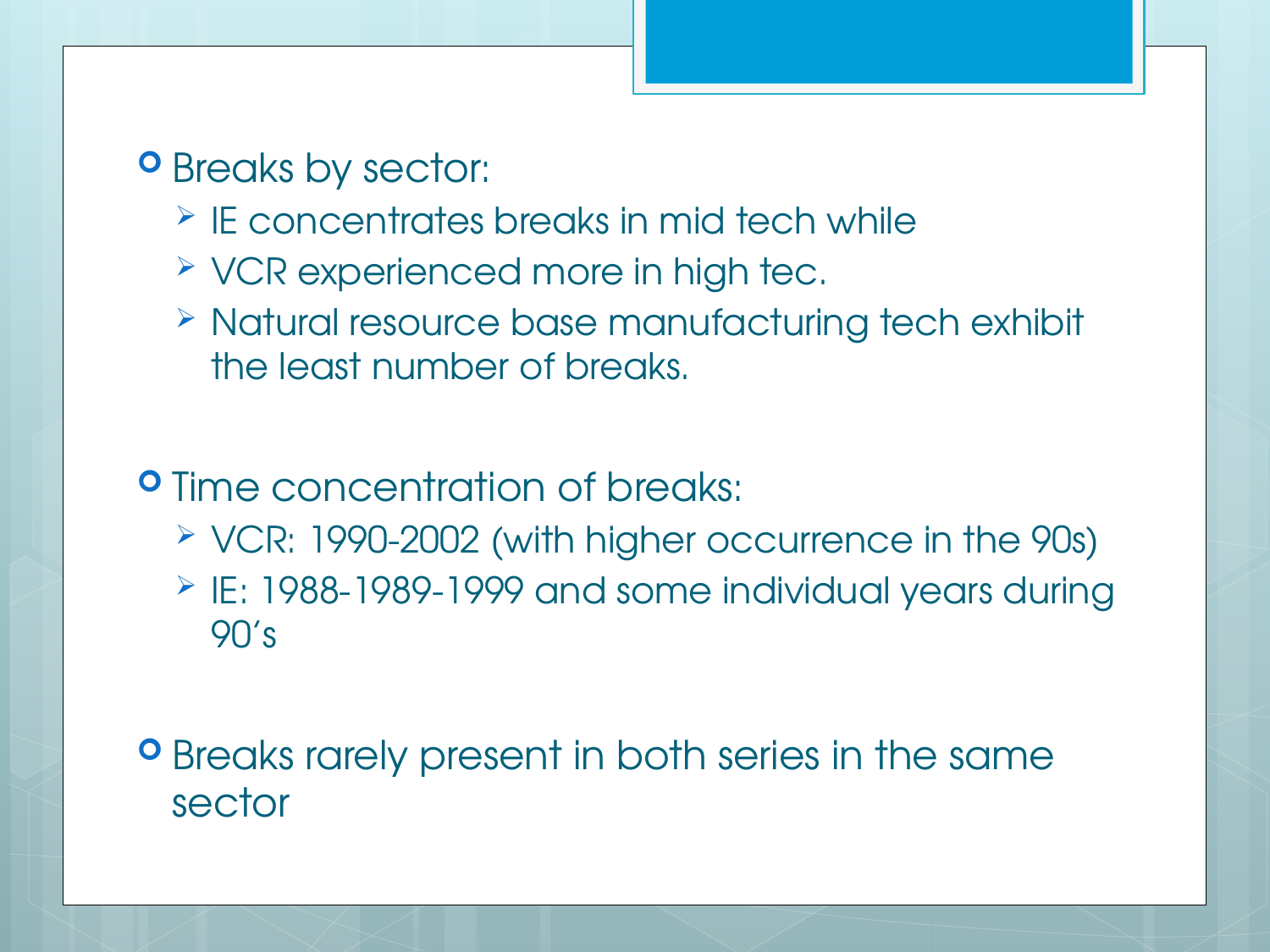

Breaks by sector:
IE concentrates breaks in mid tech while
VCR experienced more in high tec.
Natural resource base manufacturing tech exhibit the least number of breaks.

Time concentration of breaks:
VCR: 1990-2002 (with higher occurrence in the 90s)
IE: 1988-1989-1999 and some individual years during 90’s

Breaks rarely present in both series in the same sector